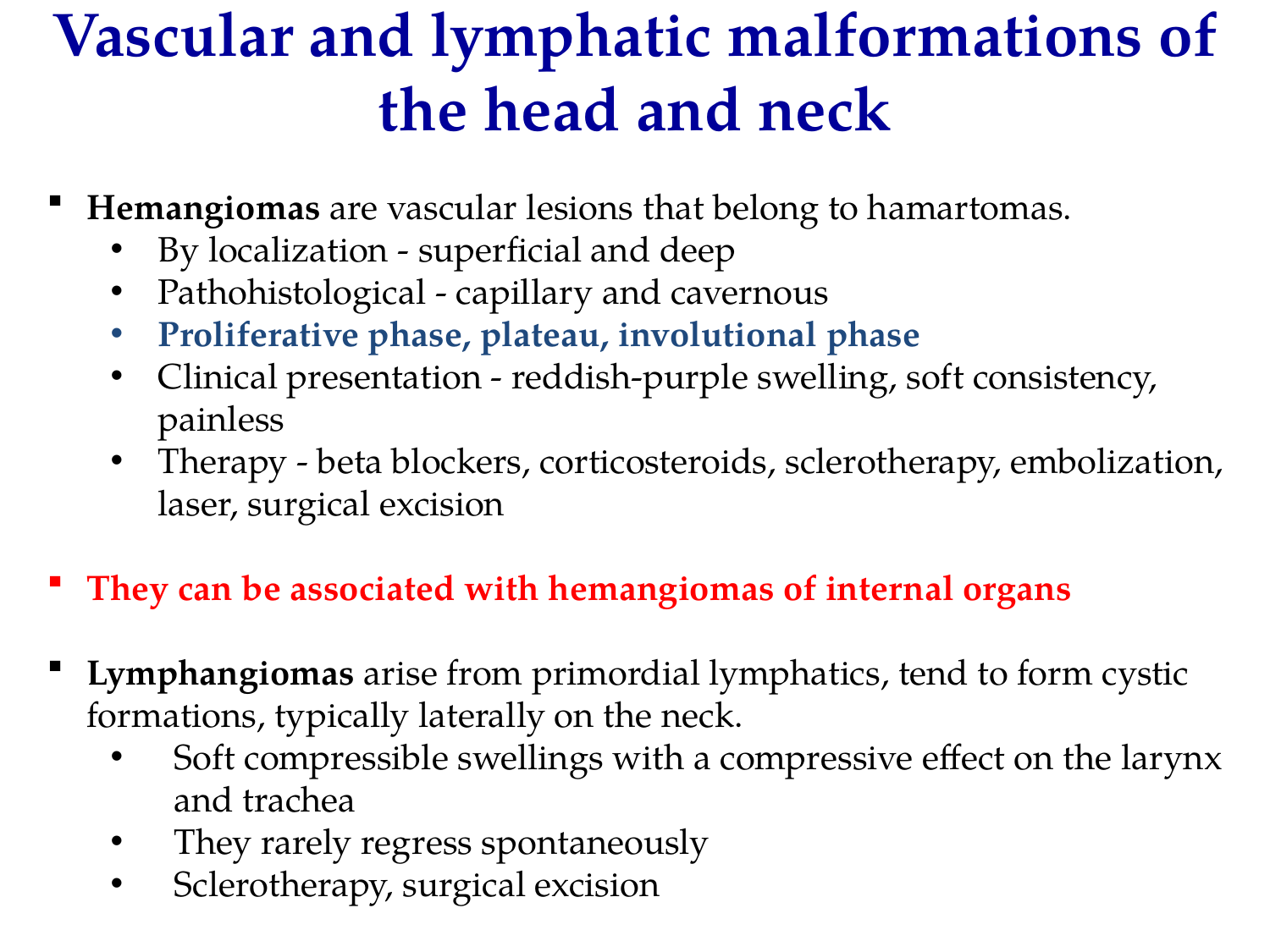

Vascular and lymphatic malformations of the head and neck

Hemangiomas are vascular lesions that belong to hamartomas.
By localization - superficial and deep
Pathohistological - capillary and cavernous
Proliferative phase, plateau, involutional phase
Clinical presentation - reddish-purple swelling, soft consistency, painless
Therapy - beta blockers, corticosteroids, sclerotherapy, embolization, laser, surgical excision

They can be associated with hemangiomas of internal organs

Lymphangiomas arise from primordial lymphatics, tend to form cystic formations, typically laterally on the neck.
Soft compressible swellings with a compressive effect on the larynx and trachea
They rarely regress spontaneously
Sclerotherapy, surgical excision